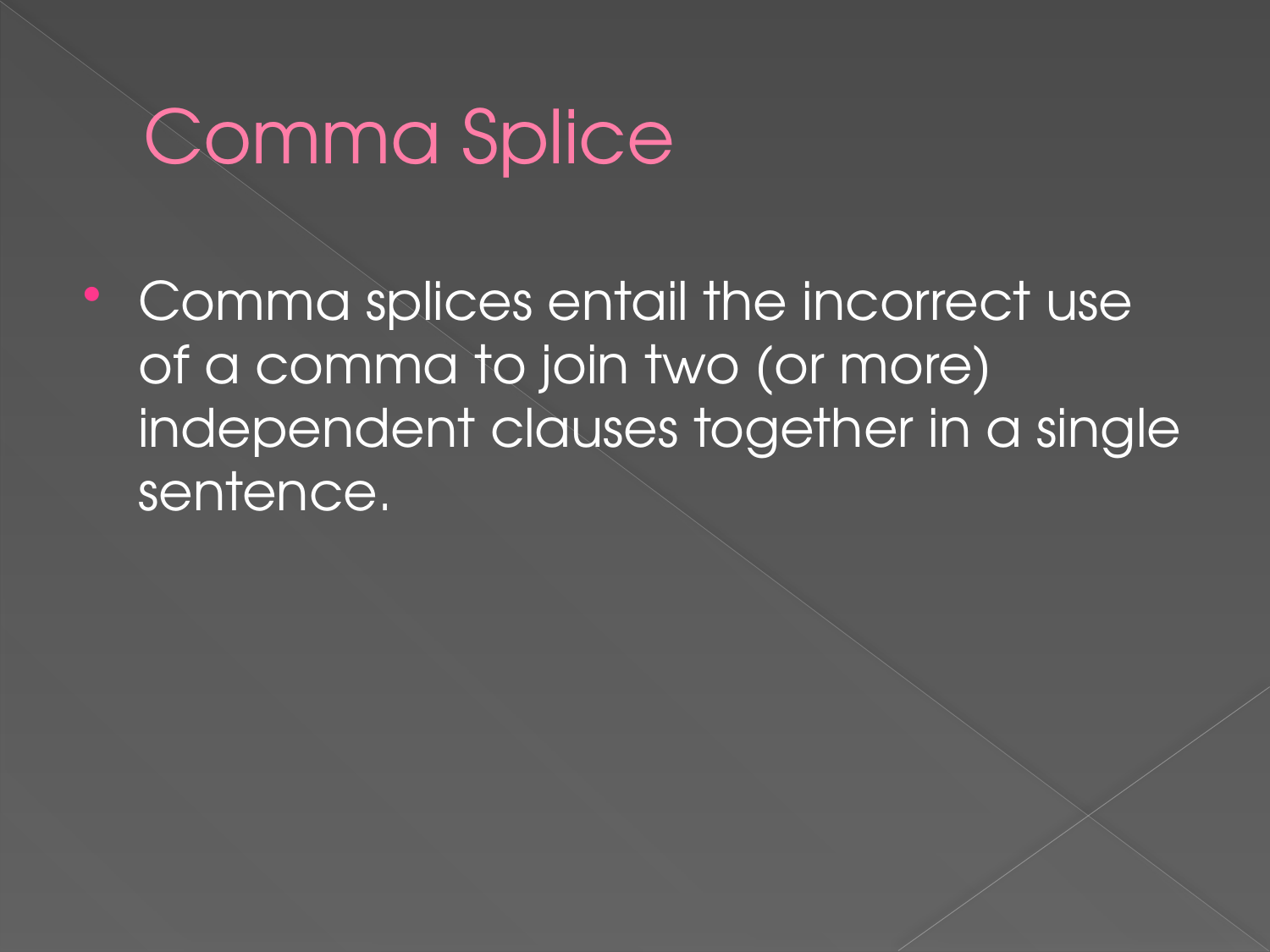

# Comma Splice
Comma splices entail the incorrect use of a comma to join two (or more) independent clauses together in a single sentence.